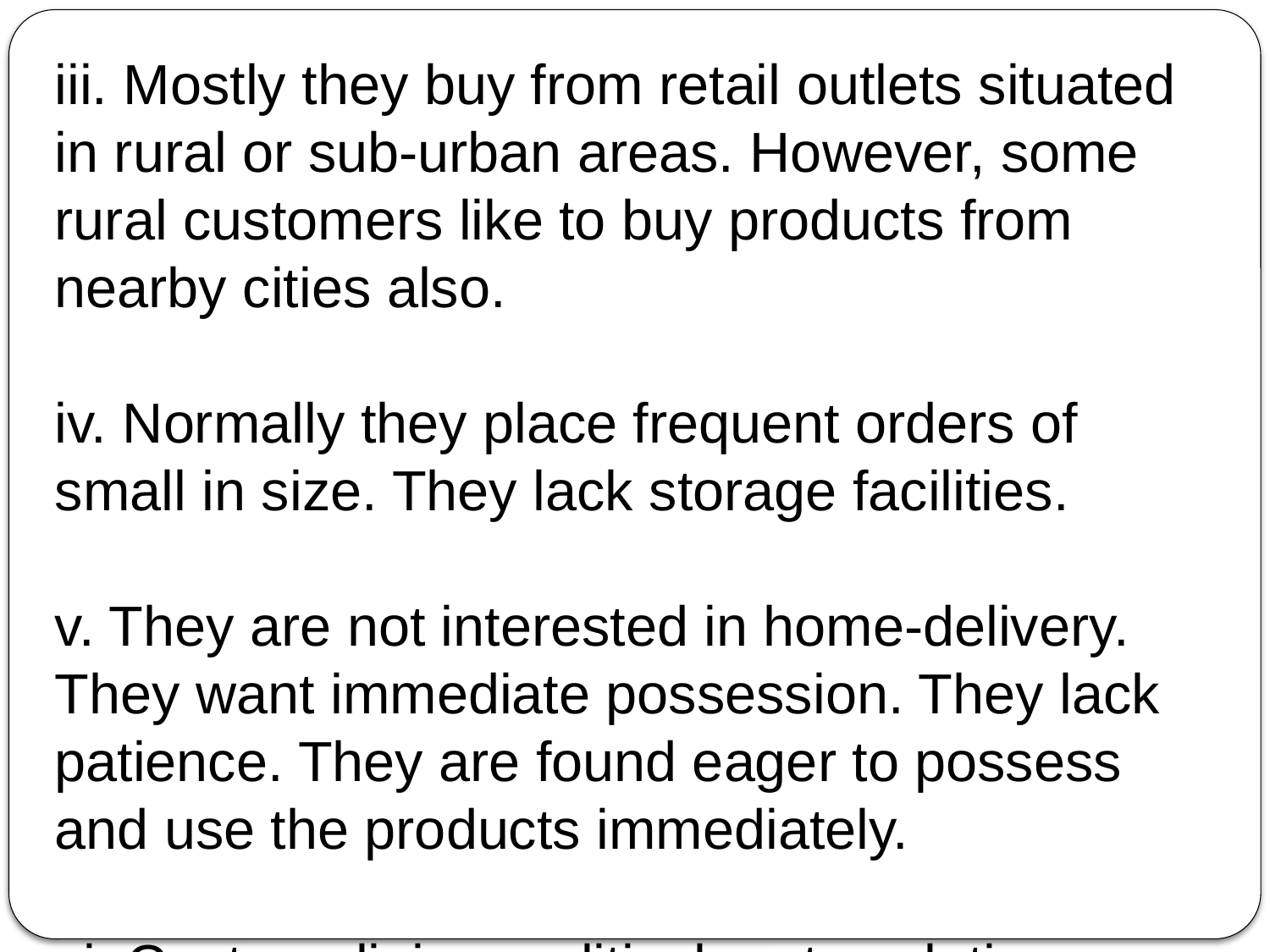

iii. Mostly they buy from retail outlets situated in rural or sub-urban areas. However, some rural customers like to buy products from nearby cities also.

iv. Normally they place frequent orders of small in size. They lack storage facilities.

v. They are not interested in home-delivery. They want immediate possession. They lack patience. They are found eager to possess and use the products immediately.

vi. Caste, religion, political party, relations, etc., play important role in selecting the retailers.